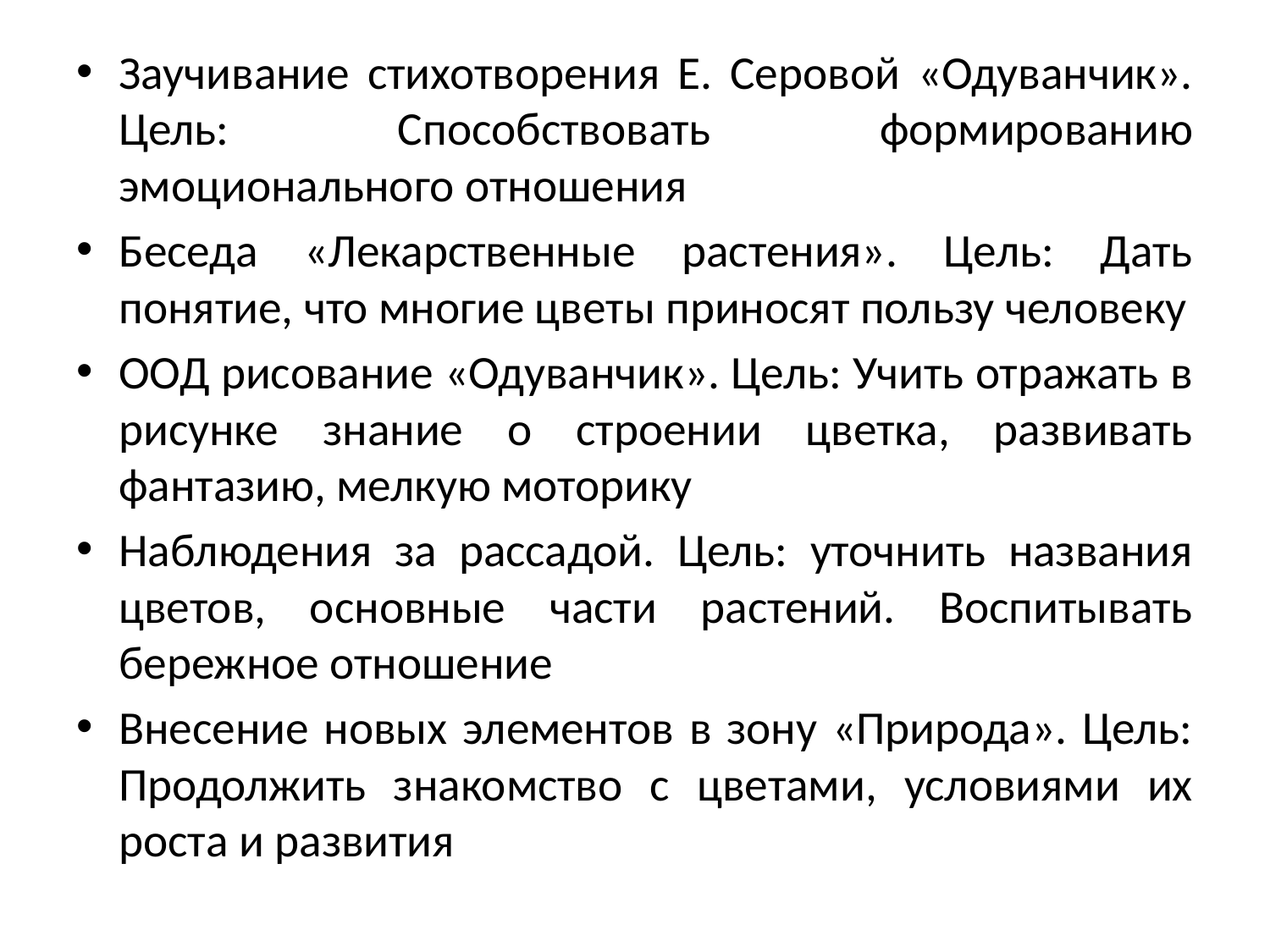

Заучивание стихотворения Е. Серовой «Одуванчик». Цель: Способствовать формированию эмоционального отношения
Беседа «Лекарственные растения». Цель: Дать понятие, что многие цветы приносят пользу человеку
ООД рисование «Одуванчик». Цель: Учить отражать в рисунке знание о строении цветка, развивать фантазию, мелкую моторику
Наблюдения за рассадой. Цель: уточнить названия цветов, основные части растений. Воспитывать бережное отношение
Внесение новых элементов в зону «Природа». Цель: Продолжить знакомство с цветами, условиями их роста и развития